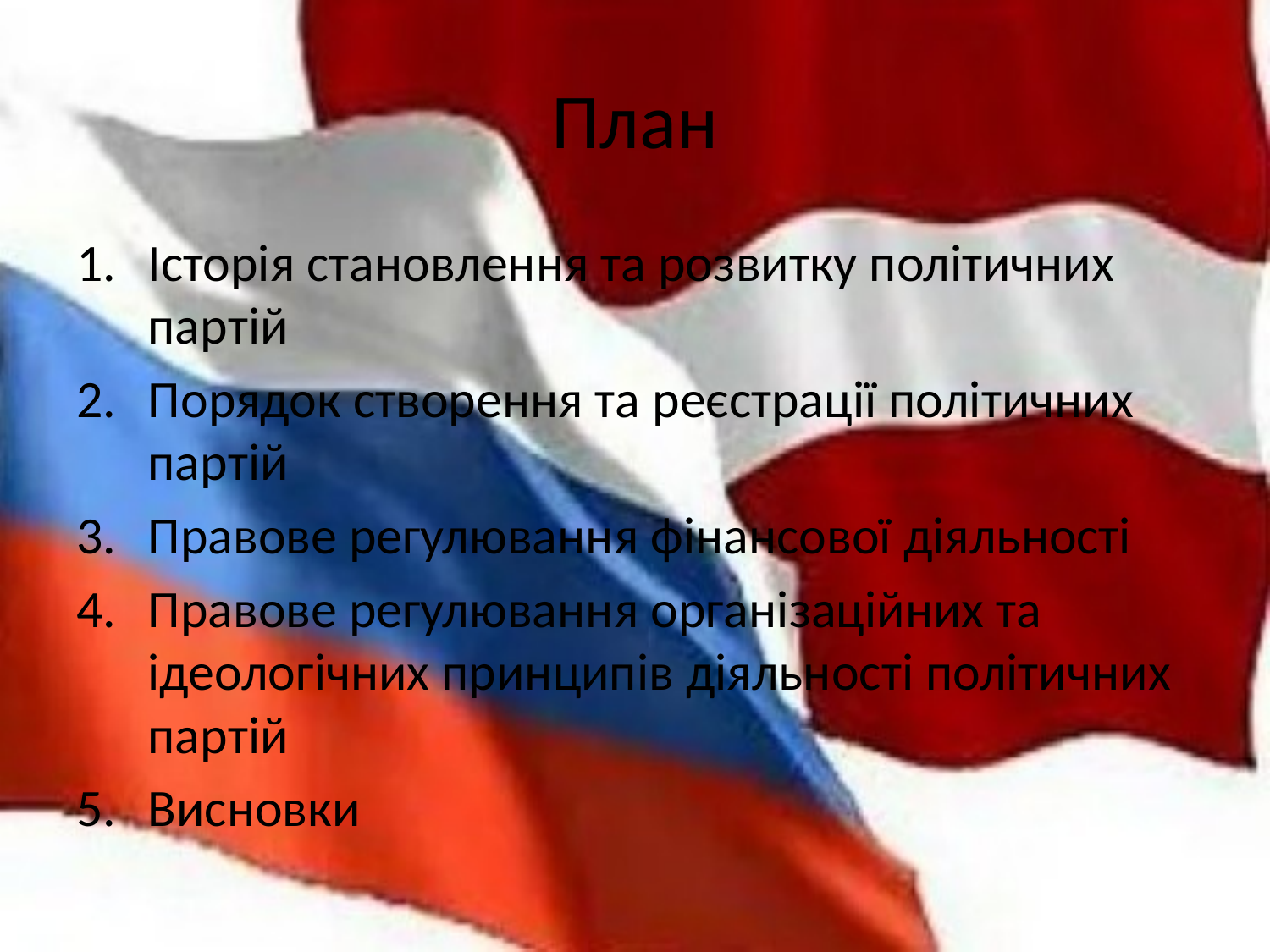

# План
Історія становлення та розвитку політичних партій
Порядок створення та реєстрації політичних партій
Правове регулювання фінансової діяльності
Правове регулювання організаційних та ідеологічних принципів діяльності політичних партій
Висновки